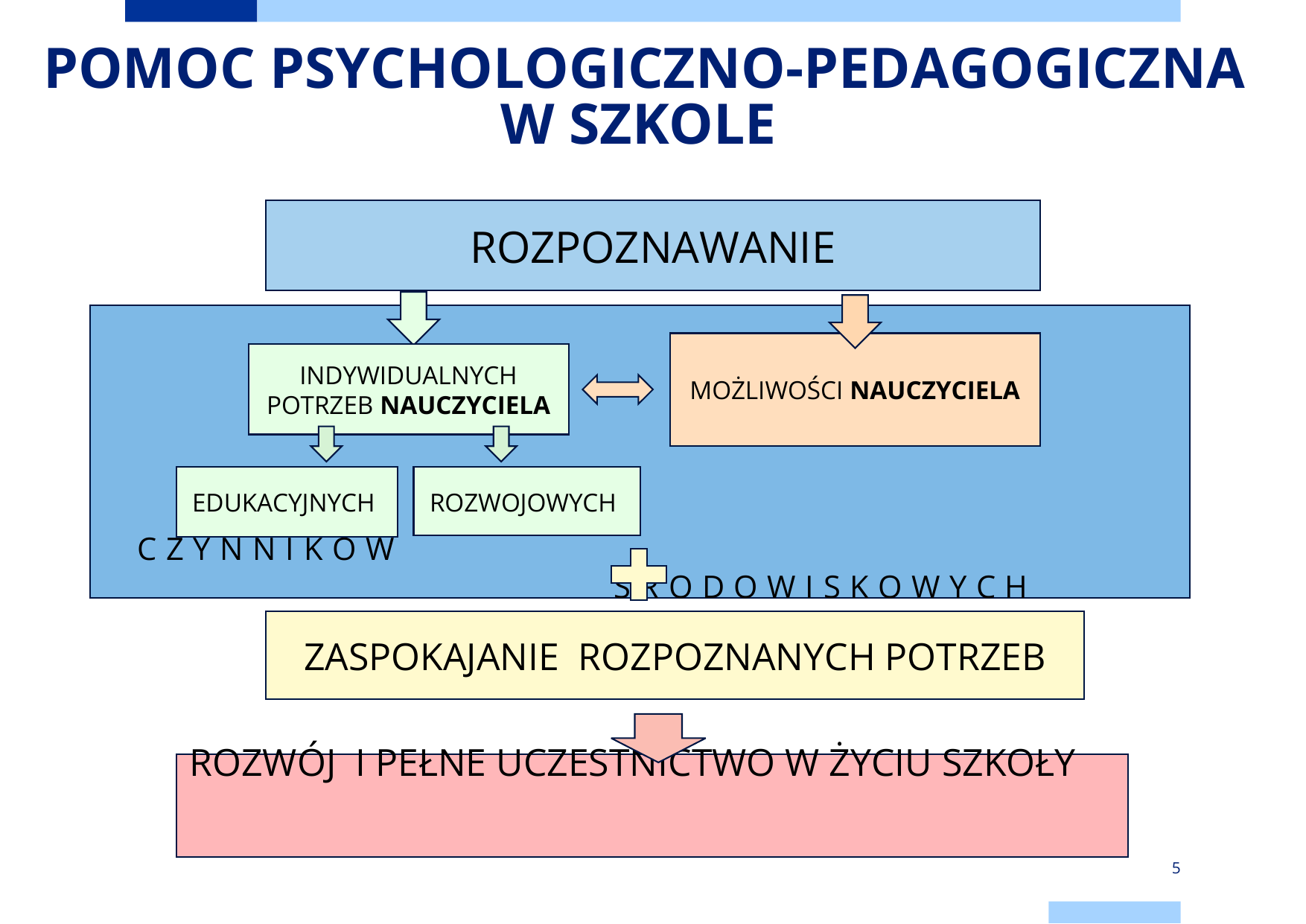

# POMOC PSYCHOLOGICZNO-PEDAGOGICZNA W SZKOLE
ROZPOZNAWANIE

INDYWIDUALNYCH POTRZEB NAUCZYCIELA

                				     CZYNNIKÓW          								        ŚRODOWISKOWYCH

MOŻLIWOŚCI NAUCZYCIELA

EDUKACYJNYCH
ROZWOJOWYCH

ZASPOKAJANIE  ROZPOZNANYCH POTRZEB

ROZWÓJ  I PEŁNE UCZESTNICTWO W ŻYCIU SZKOŁY
5